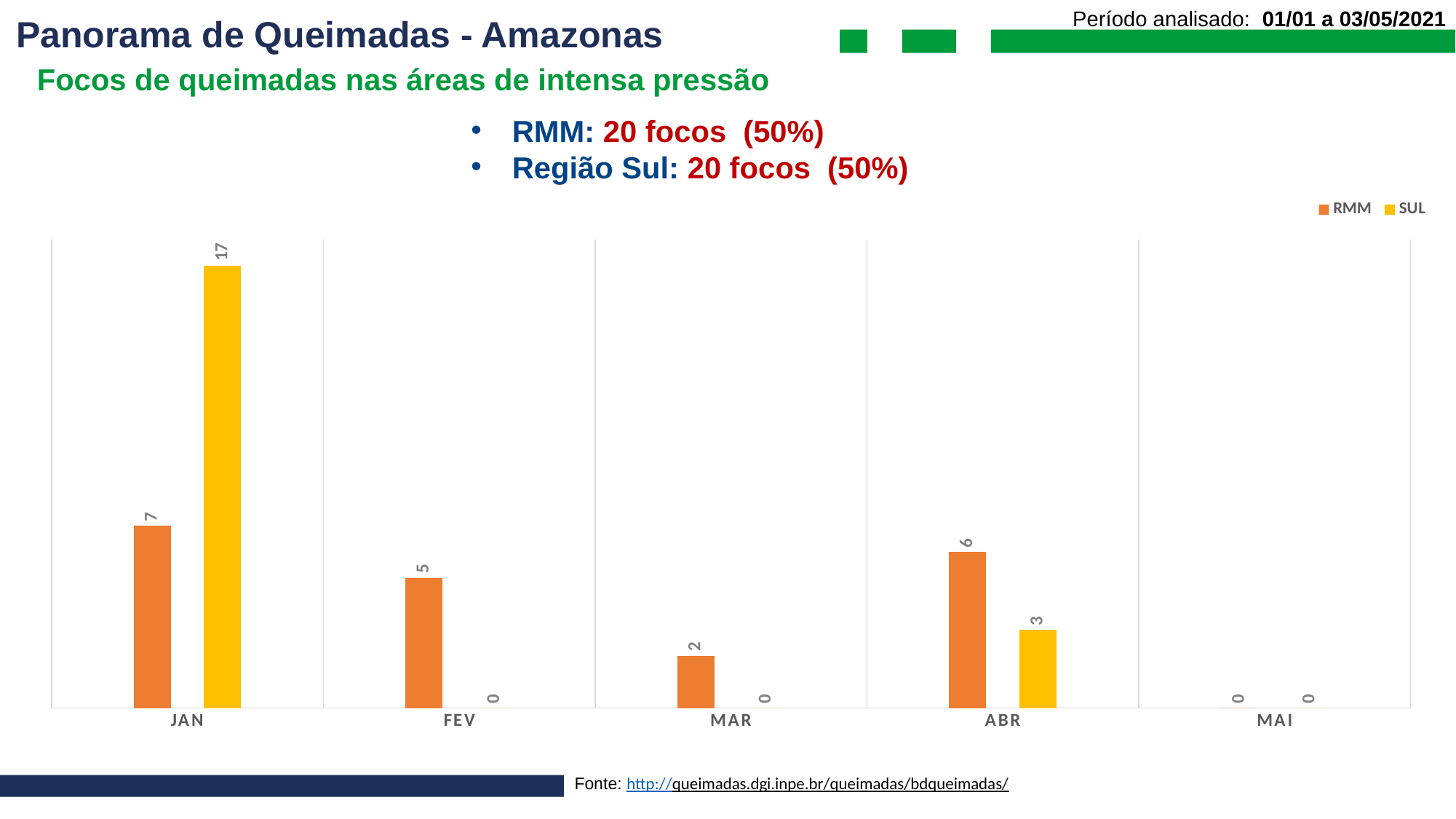

Período analisado:  01/01 a 03/05/2021
Panorama de Queimadas - Amazonas
Focos de queimadas nas áreas de intensa pressão
RMM: 20 focos  (50%)
Região Sul: 20 focos  (50%)

### Chart

| Category | RMM | SUL |
|---|---|---|
| JAN | 7.0 | 17.0 |
| FEV | 5.0 | 0.0 |
| MAR | 2.0 | 0.0 |
| ABR | 6.0 | 3.0 |
| MAI | 0.0 | 0.0 |
Fonte: http://queimadas.dgi.inpe.br/queimadas/bdqueimadas/